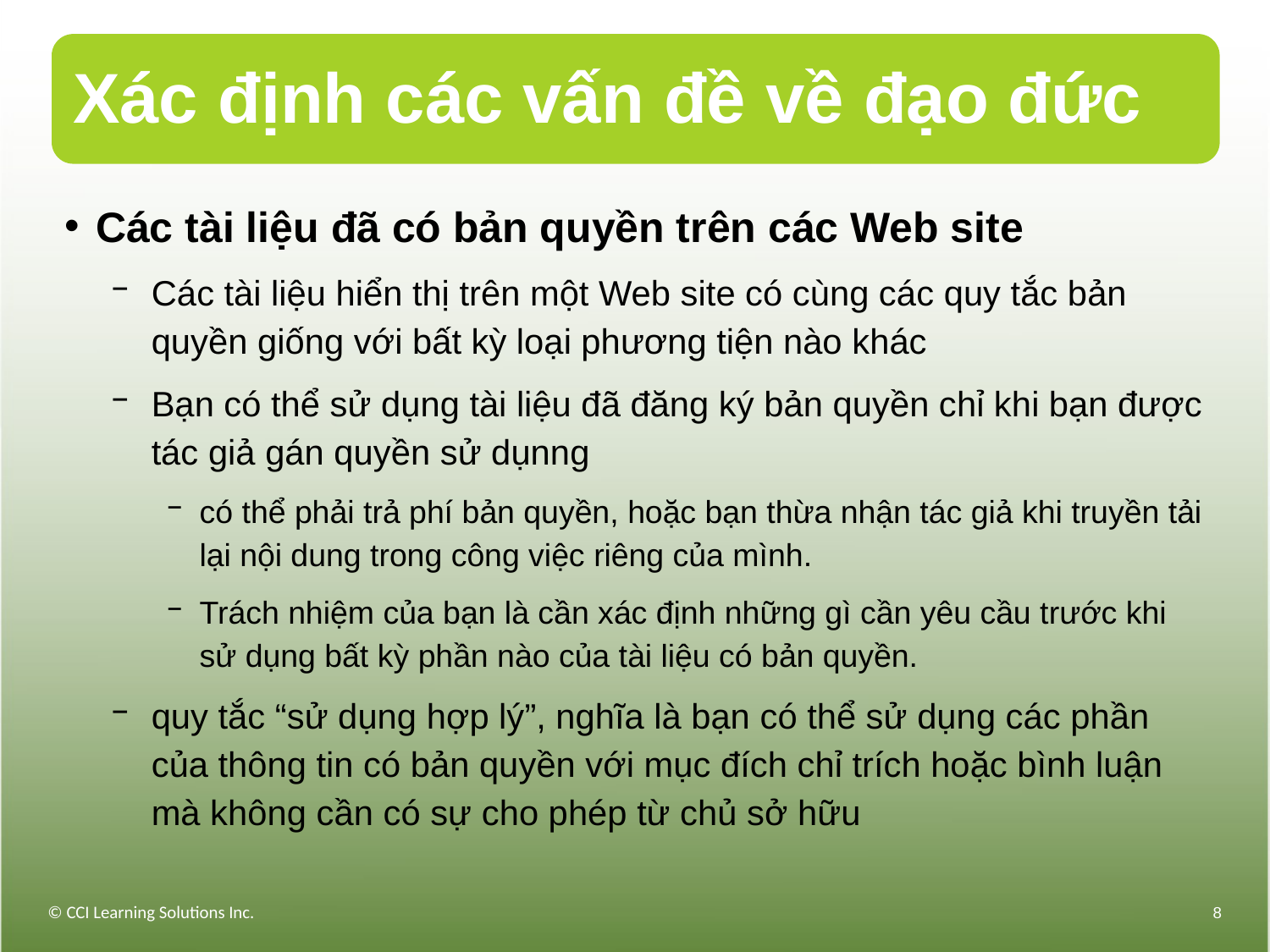

# Xác định các vấn đề về đạo đức
Các tài liệu đã có bản quyền trên các Web site
Các tài liệu hiển thị trên một Web site có cùng các quy tắc bản quyền giống với bất kỳ loại phương tiện nào khác
Bạn có thể sử dụng tài liệu đã đăng ký bản quyền chỉ khi bạn được tác giả gán quyền sử dụnng
có thể phải trả phí bản quyền, hoặc bạn thừa nhận tác giả khi truyền tải lại nội dung trong công việc riêng của mình.
Trách nhiệm của bạn là cần xác định những gì cần yêu cầu trước khi sử dụng bất kỳ phần nào của tài liệu có bản quyền.
quy tắc “sử dụng hợp lý”, nghĩa là bạn có thể sử dụng các phần của thông tin có bản quyền với mục đích chỉ trích hoặc bình luận mà không cần có sự cho phép từ chủ sở hữu
© CCI Learning Solutions Inc.
8